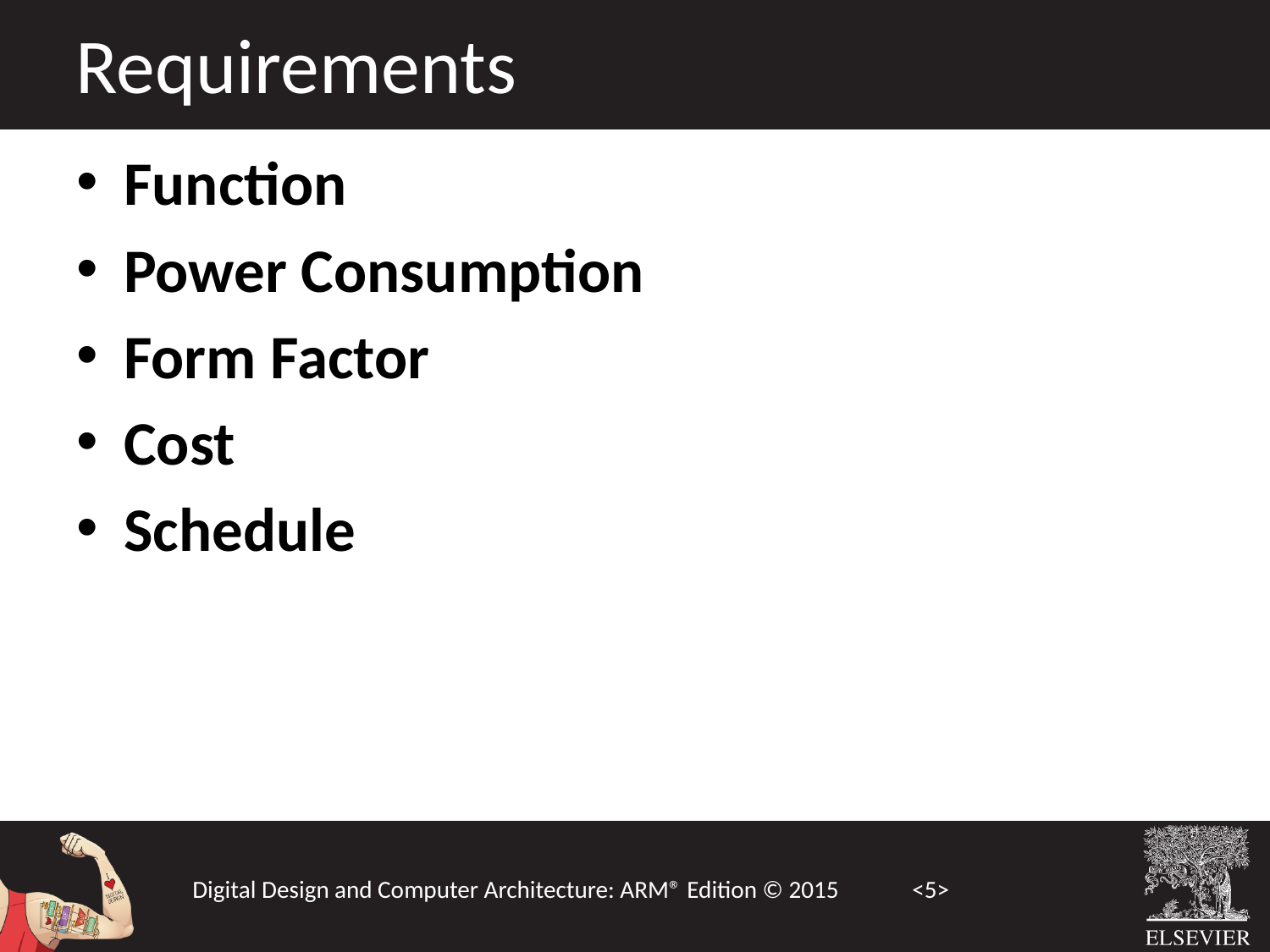

Requirements
Function
Power Consumption
Form Factor
Cost
Schedule